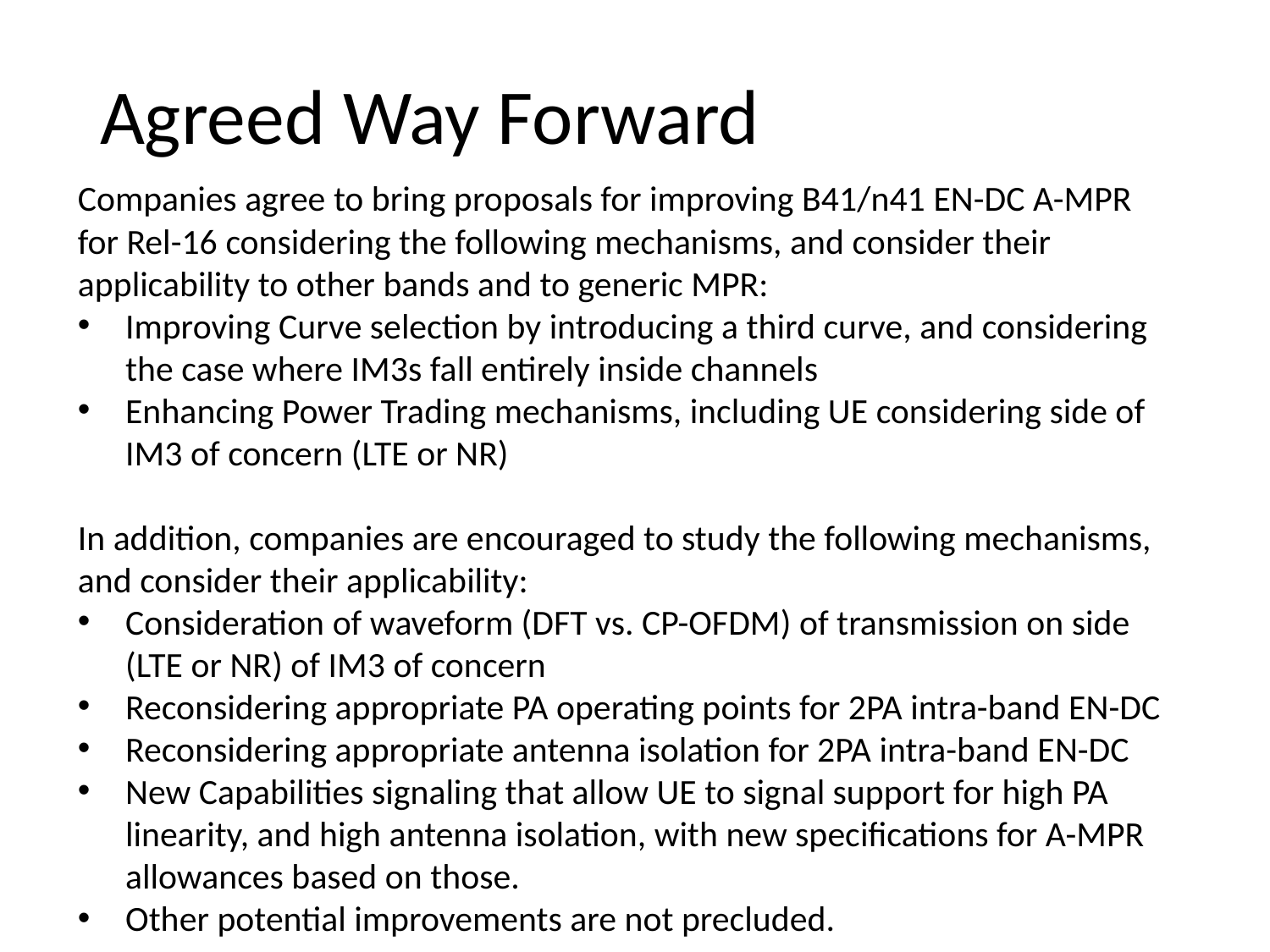

# Agreed Way Forward
Companies agree to bring proposals for improving B41/n41 EN-DC A-MPR for Rel-16 considering the following mechanisms, and consider their applicability to other bands and to generic MPR:
Improving Curve selection by introducing a third curve, and considering the case where IM3s fall entirely inside channels
Enhancing Power Trading mechanisms, including UE considering side of IM3 of concern (LTE or NR)

In addition, companies are encouraged to study the following mechanisms, and consider their applicability:
Consideration of waveform (DFT vs. CP-OFDM) of transmission on side (LTE or NR) of IM3 of concern
Reconsidering appropriate PA operating points for 2PA intra-band EN-DC
Reconsidering appropriate antenna isolation for 2PA intra-band EN-DC
New Capabilities signaling that allow UE to signal support for high PA linearity, and high antenna isolation, with new specifications for A-MPR allowances based on those.
Other potential improvements are not precluded.